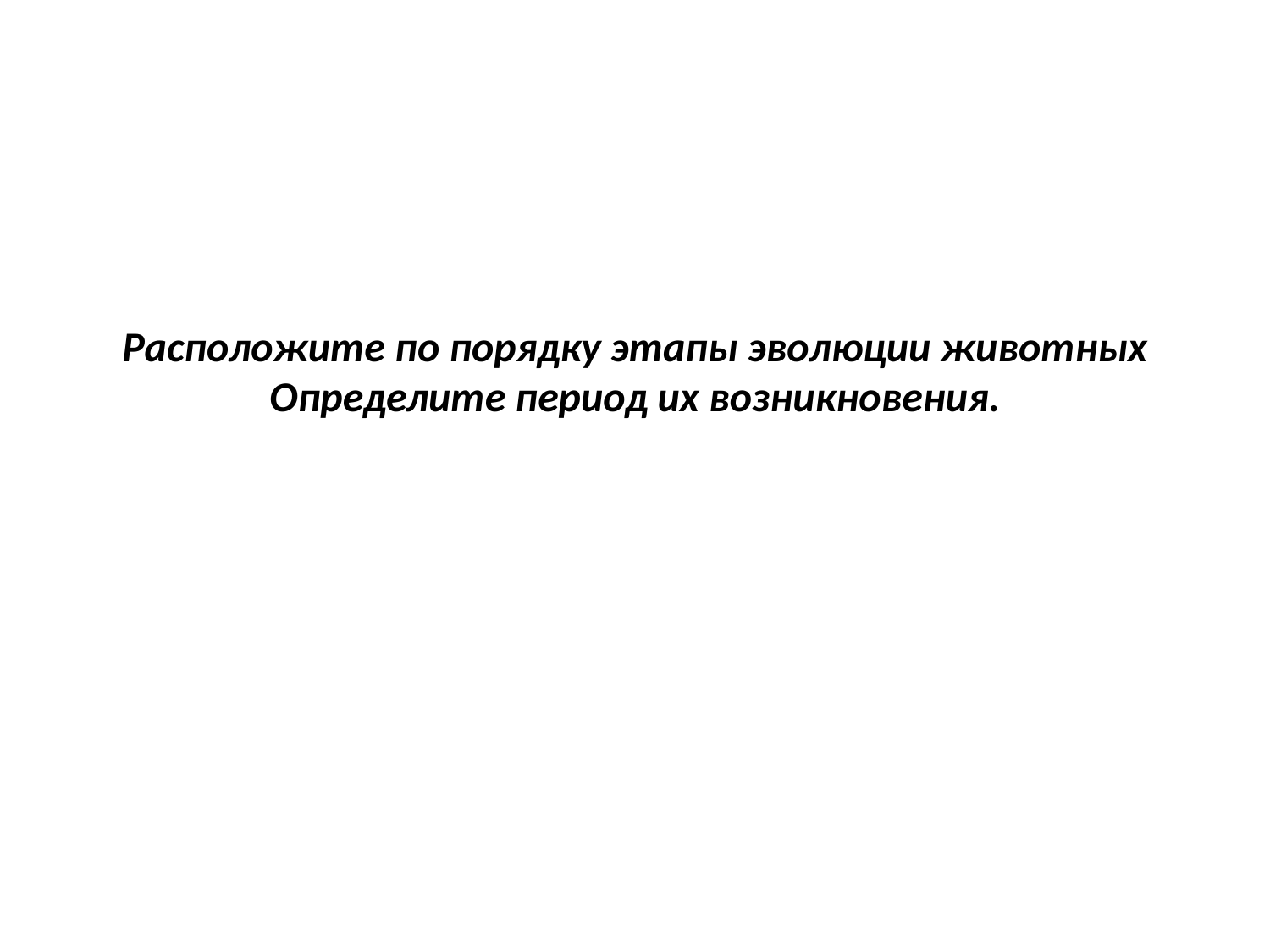

# Расположите по порядку этапы эволюции животных Определите период их возникновения.